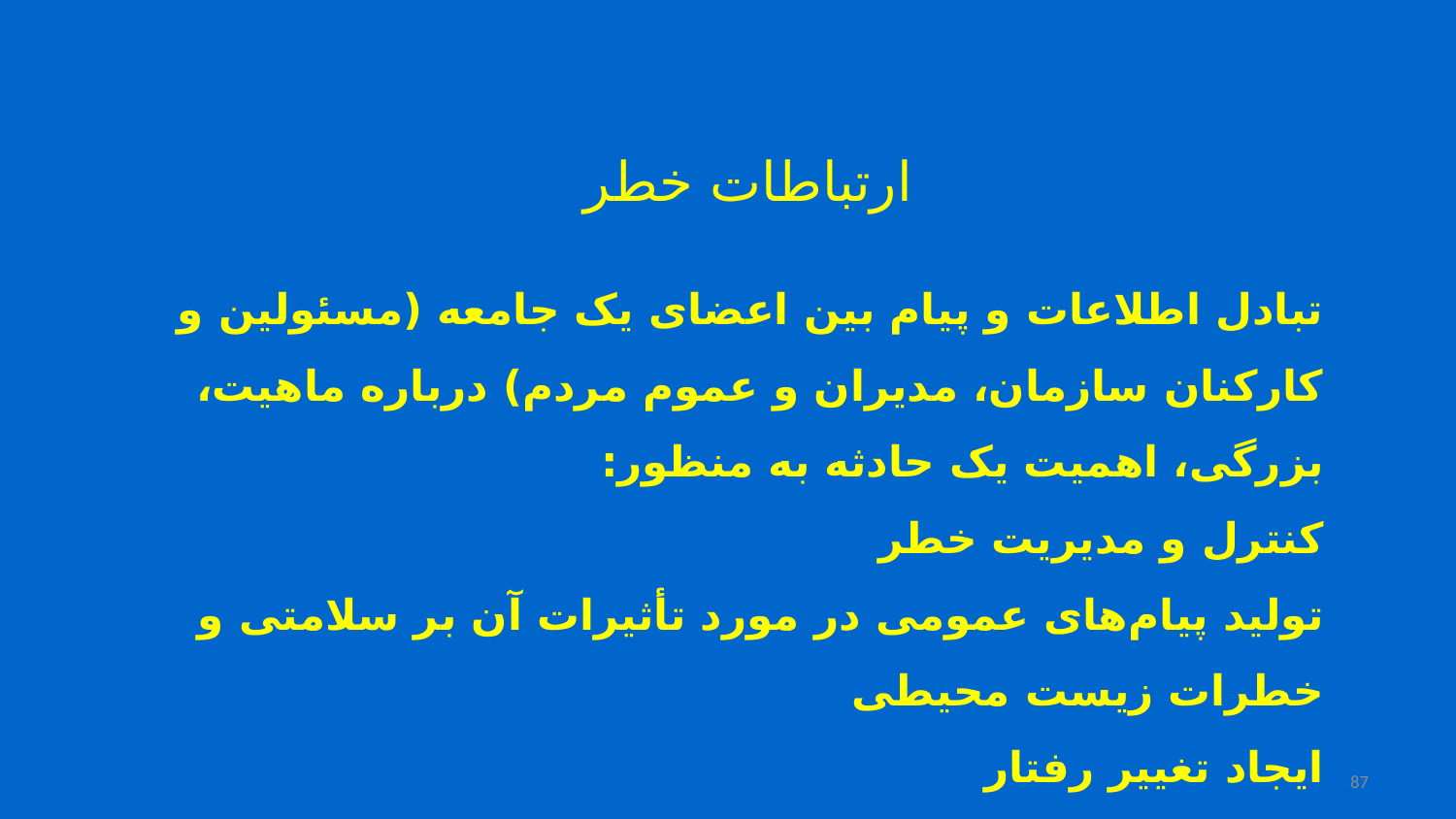

ارتباطات خطر
# تبادل اطلاعات و پیام بین اعضای یک جامعه (مسئولین و کارکنان سازمان، مدیران و عموم مردم) درباره ماهیت، بزرگی، اهمیت یک حادثه به منظور: کنترل و مدیریت خطر تولید پیام‌های عمومی در مورد تأثیرات آن بر سلامتی و خطرات زیست محیطی ایجاد تغییر رفتار
87